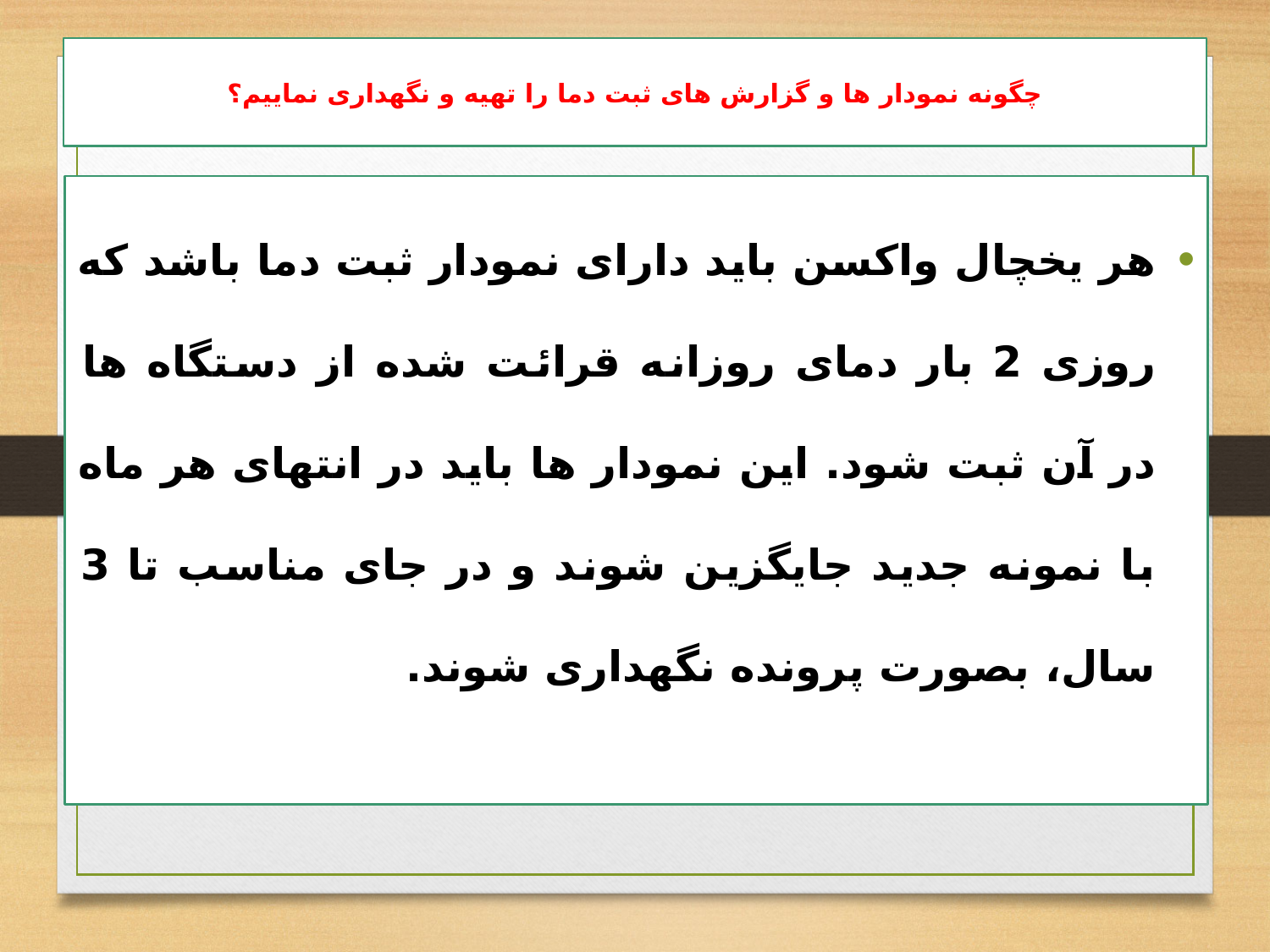

# چگونه نمودار ها و گزارش های ثبت دما را تهیه و نگهداری نماییم؟
هر یخچال واکسن باید دارای نمودار ثبت دما باشد که روزی 2 بار دمای روزانه قرائت شده از دستگاه ها در آن ثبت شود. این نمودار ها باید در انتهای هر ماه با نمونه جدید جایگزین شوند و در جای مناسب تا 3 سال، بصورت پرونده نگهداری شوند.